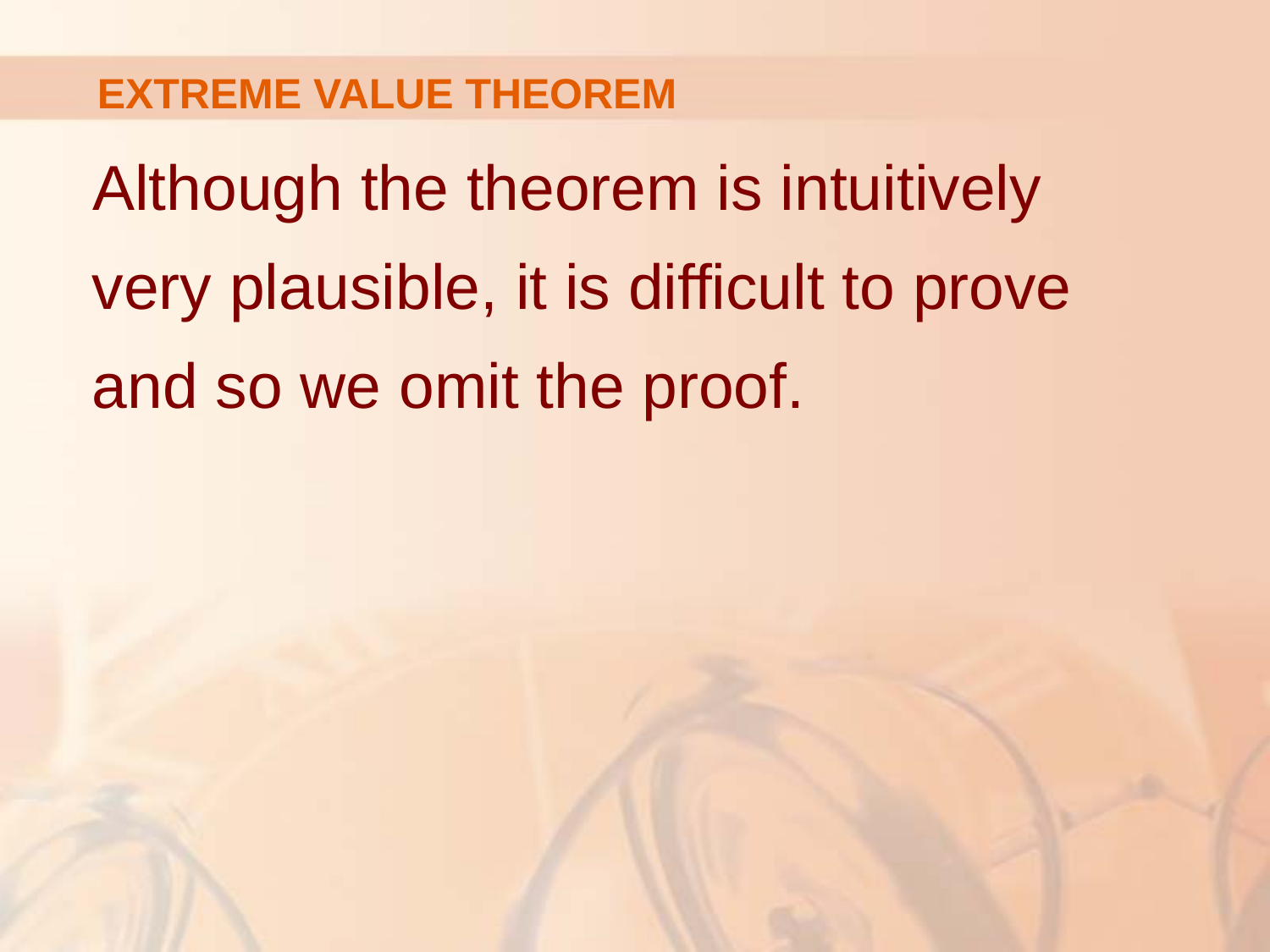

# EXTREME VALUE THEOREM
Although the theorem is intuitively
very plausible, it is difficult to prove
and so we omit the proof.